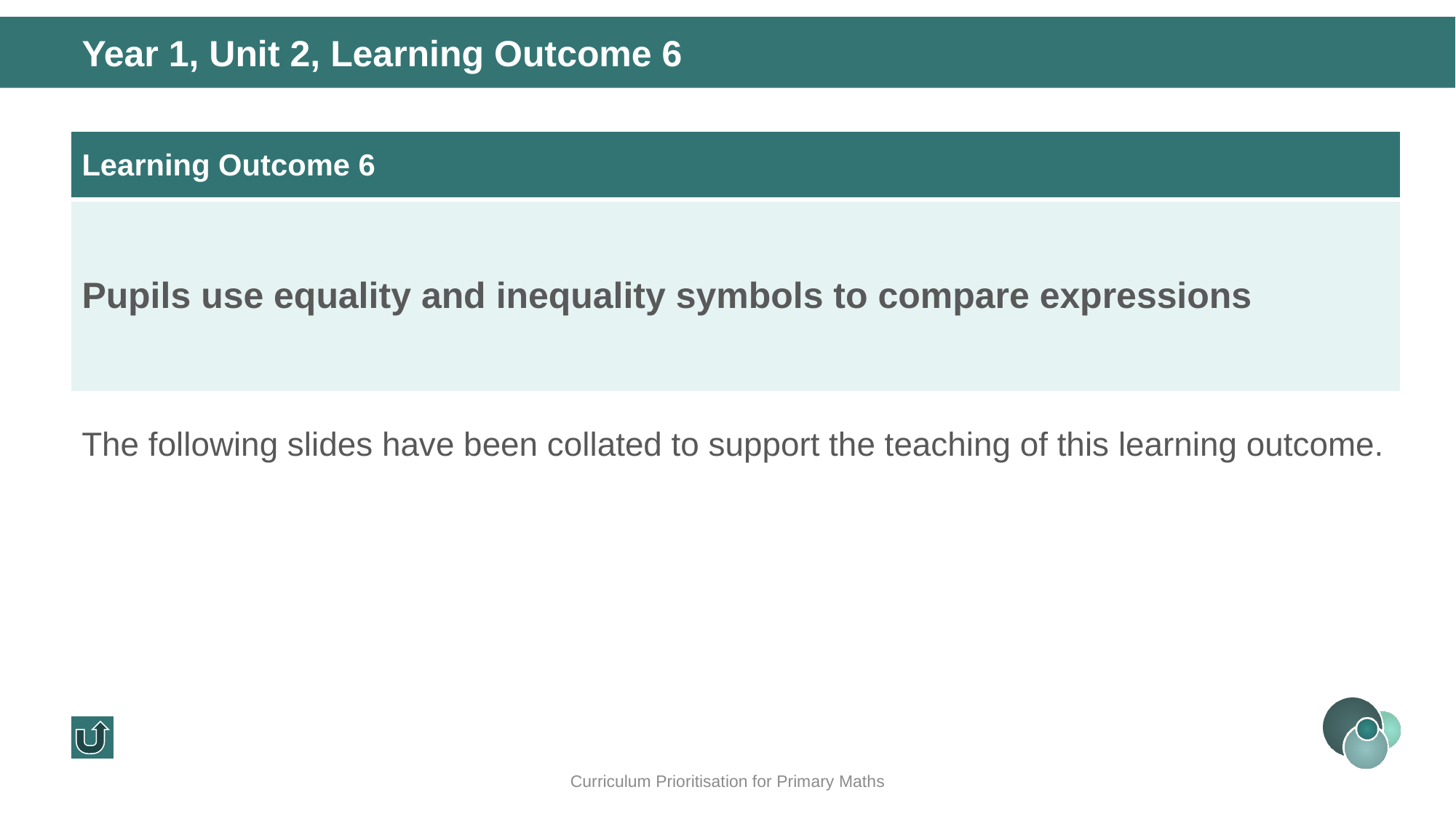

Year 1, Unit 2, Learning Outcome 6
| Learning Outcome 6 |
| --- |
| Pupils use equality and inequality symbols to compare expressions |
The following slides have been collated to support the teaching of this learning outcome.

Curriculum Prioritisation for Primary Maths